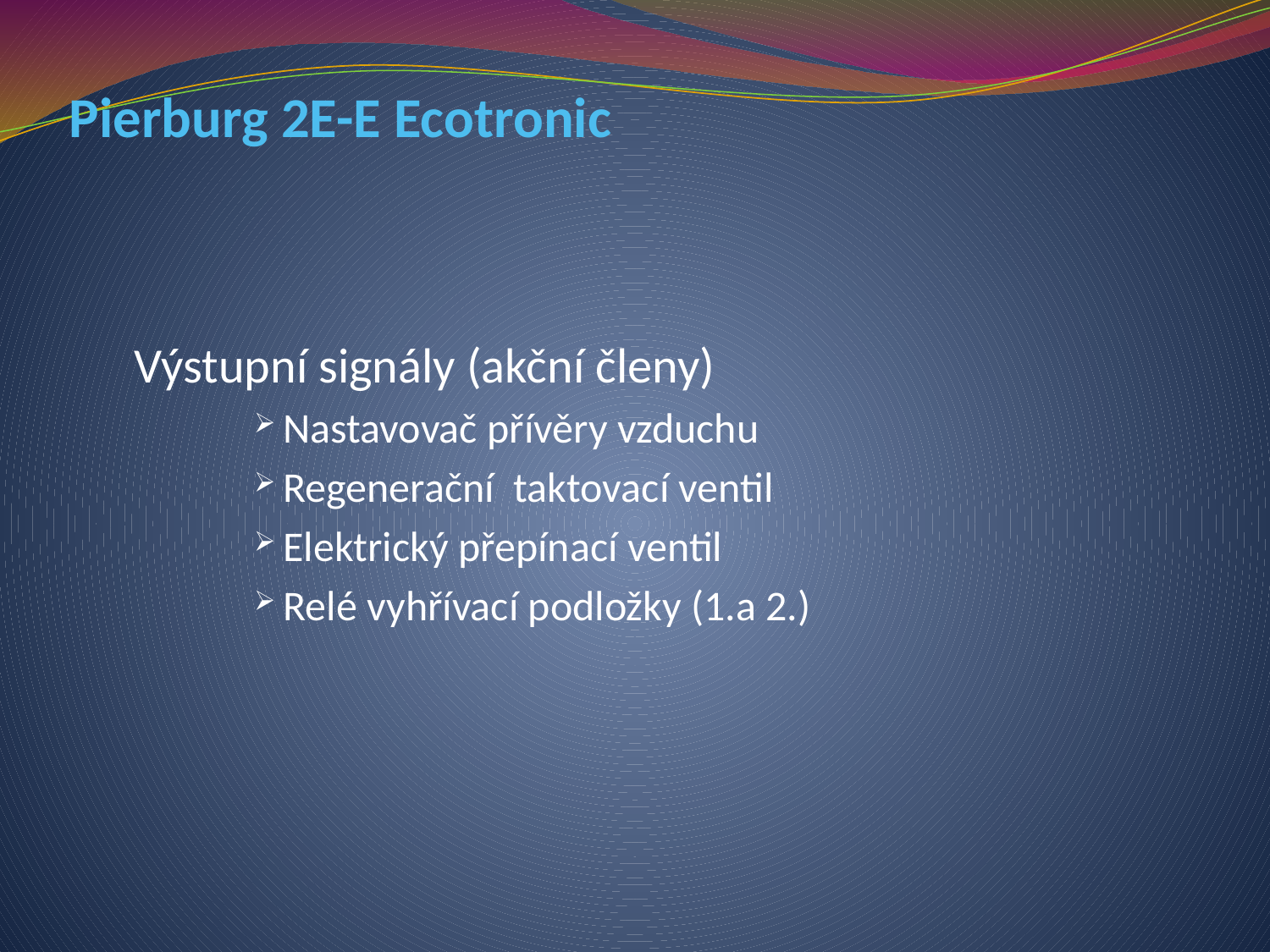

Pierburg 2E-E Ecotronic
Výstupní signály (akční členy)
Nastavovač přívěry vzduchu
Regenerační  taktovací ventil
Elektrický přepínací ventil
Relé vyhřívací podložky (1.a 2.)